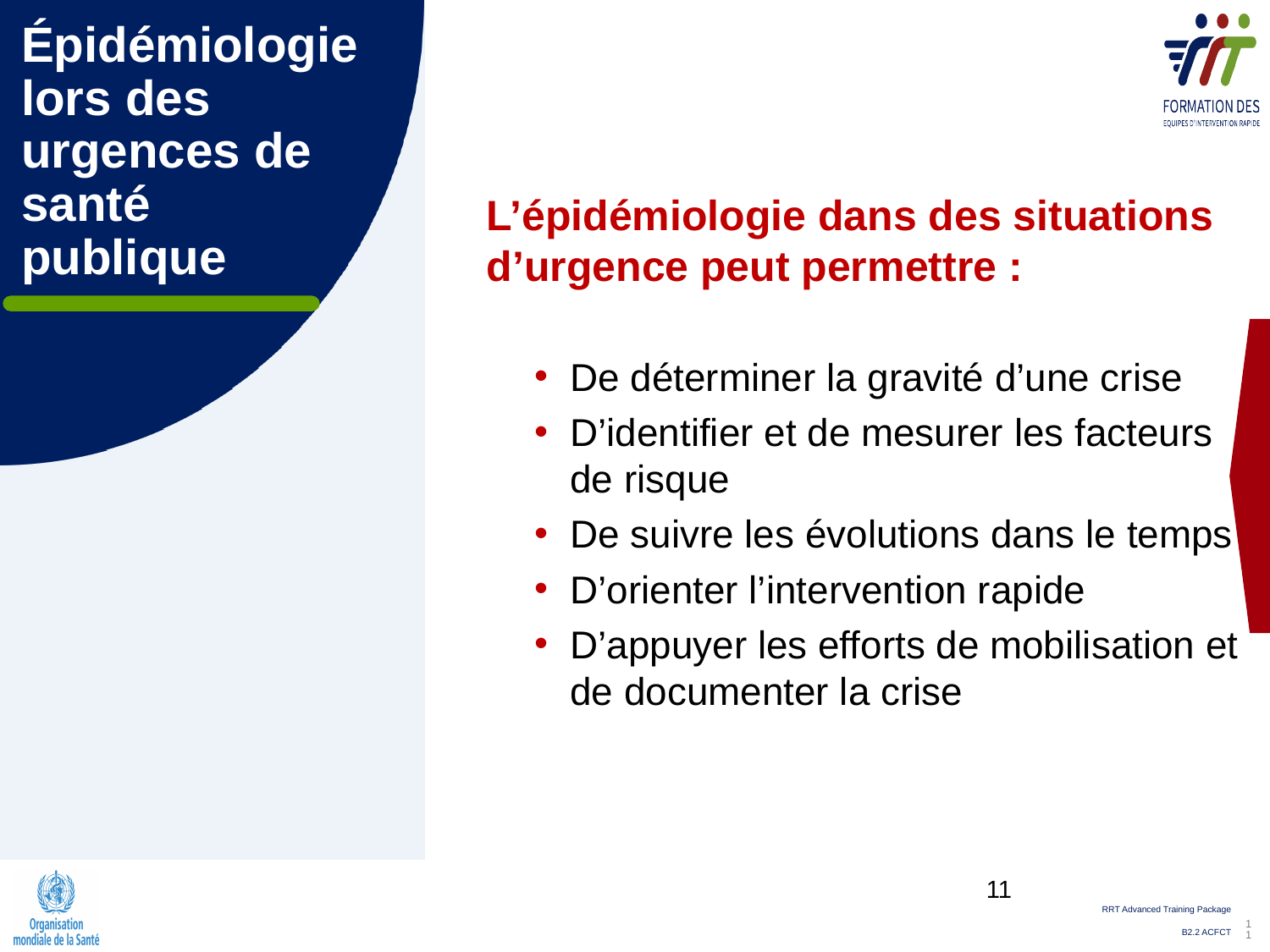

# Épidémiologie lors des urgences de santé publique

L’épidémiologie dans des situations d’urgence peut permettre :

De déterminer la gravité d’une crise
D’identifier et de mesurer les facteurs de risque
De suivre les évolutions dans le temps
D’orienter l’intervention rapide
D’appuyer les efforts de mobilisation et de documenter la crise

11